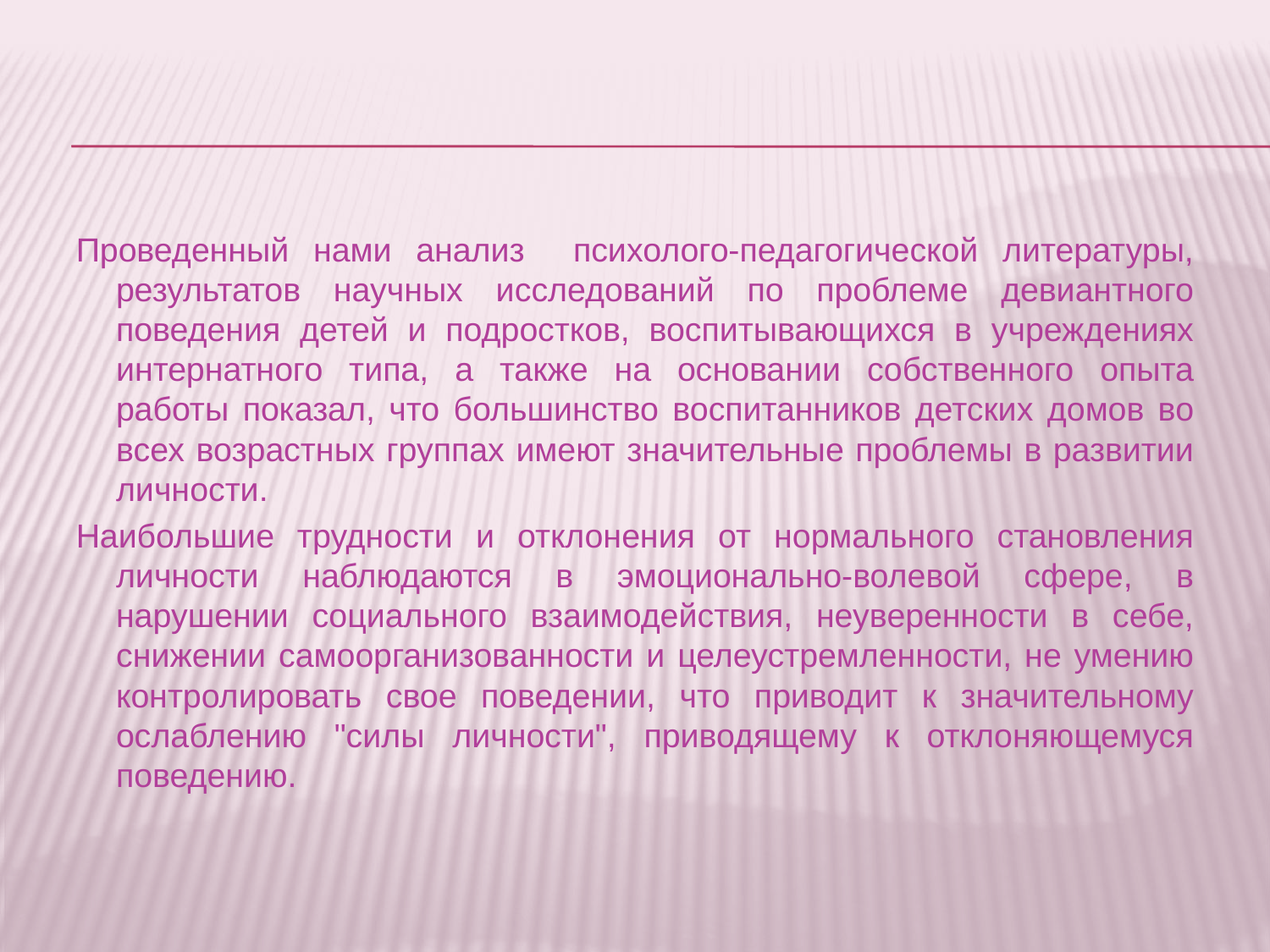

Проведенный нами анализ  психолого-педагогической литературы, результатов научных исследований по проблеме девиантного поведения детей и подростков, воспитывающихся в учреждениях интернатного типа, а также на основании собственного опыта работы показал, что большинство воспитанников детских домов во всех возрастных группах имеют значительные проблемы в развитии личности.
Наибольшие трудности и отклонения от нормального становления личности наблюдаются в эмоционально-волевой сфере, в нарушении социального взаимодействия, неуверенности в себе, снижении самоорганизованности и целеустремленности, не умению контролировать свое поведении, что приводит к значительному ослаблению "силы личности", приводящему к отклоняющемуся поведению.